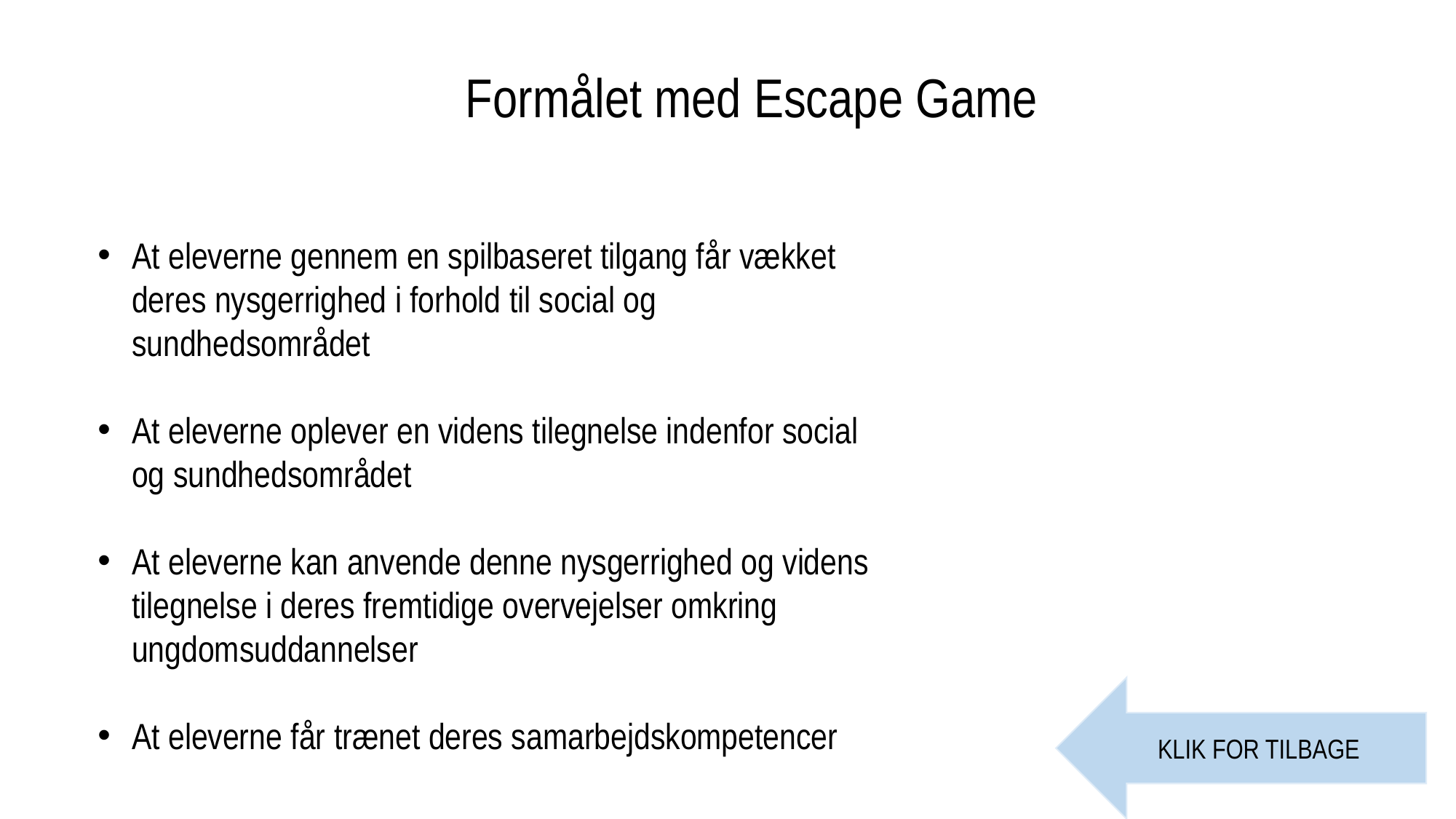

Formålet med Escape Game

At eleverne gennem en spilbaseret tilgang får vækket deres nysgerrighed i forhold til social og sundhedsområdet

At eleverne oplever en videns tilegnelse indenfor social og sundhedsområdet

At eleverne kan anvende denne nysgerrighed og videns tilegnelse i deres fremtidige overvejelser omkring ungdomsuddannelser

At eleverne får trænet deres samarbejdskompetencer
KLIK FOR TILBAGE